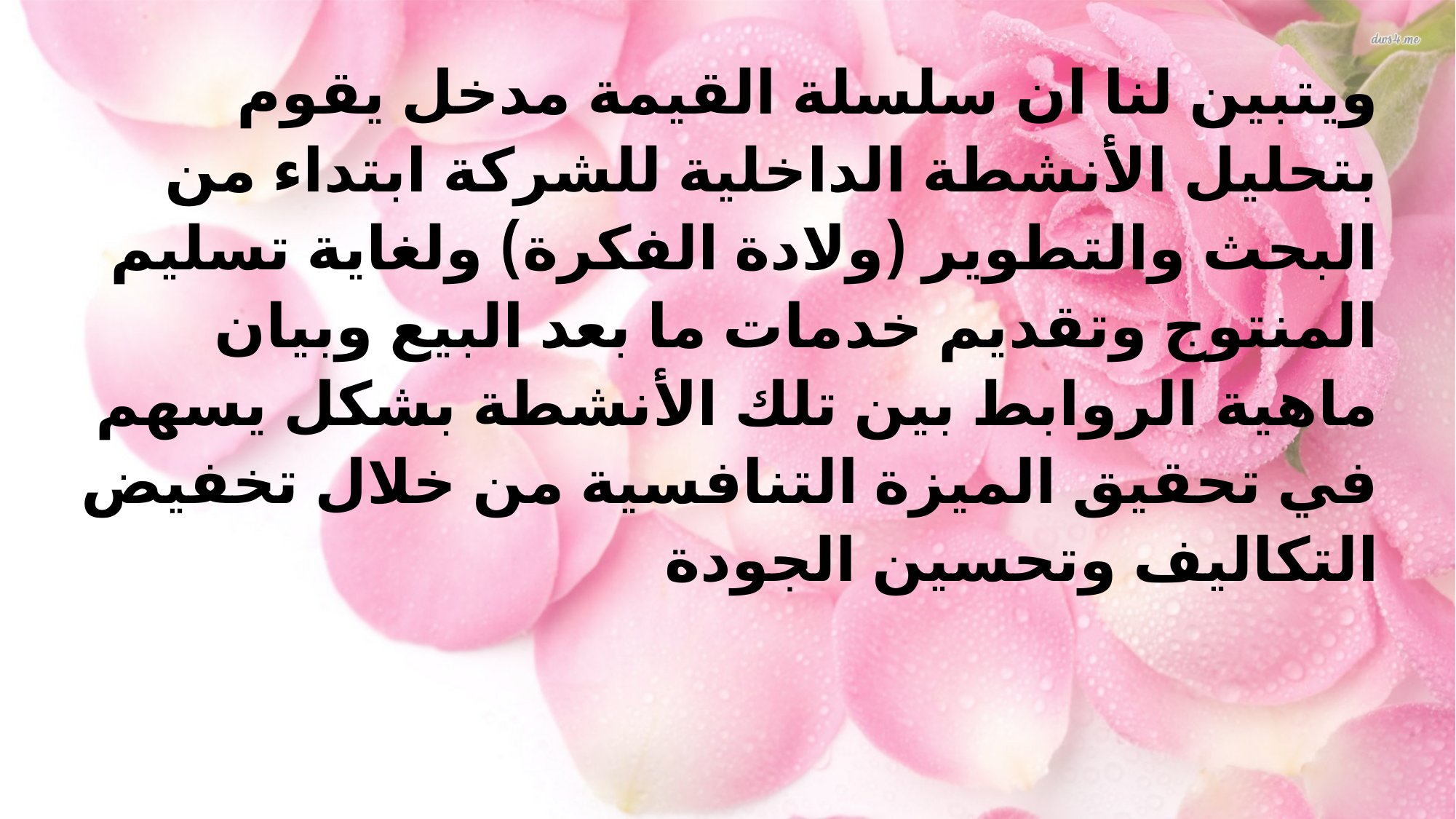

ويتبين لنا ان سلسلة القيمة مدخل يقوم بتحليل الأنشطة الداخلية للشركة ابتداء من البحث والتطوير (ولادة الفكرة) ولغاية تسليم المنتوج وتقديم خدمات ما بعد البيع وبيان ماهية الروابط بين تلك الأنشطة بشكل يسهم في تحقيق الميزة التنافسية من خلال تخفيض التكاليف وتحسين الجودة